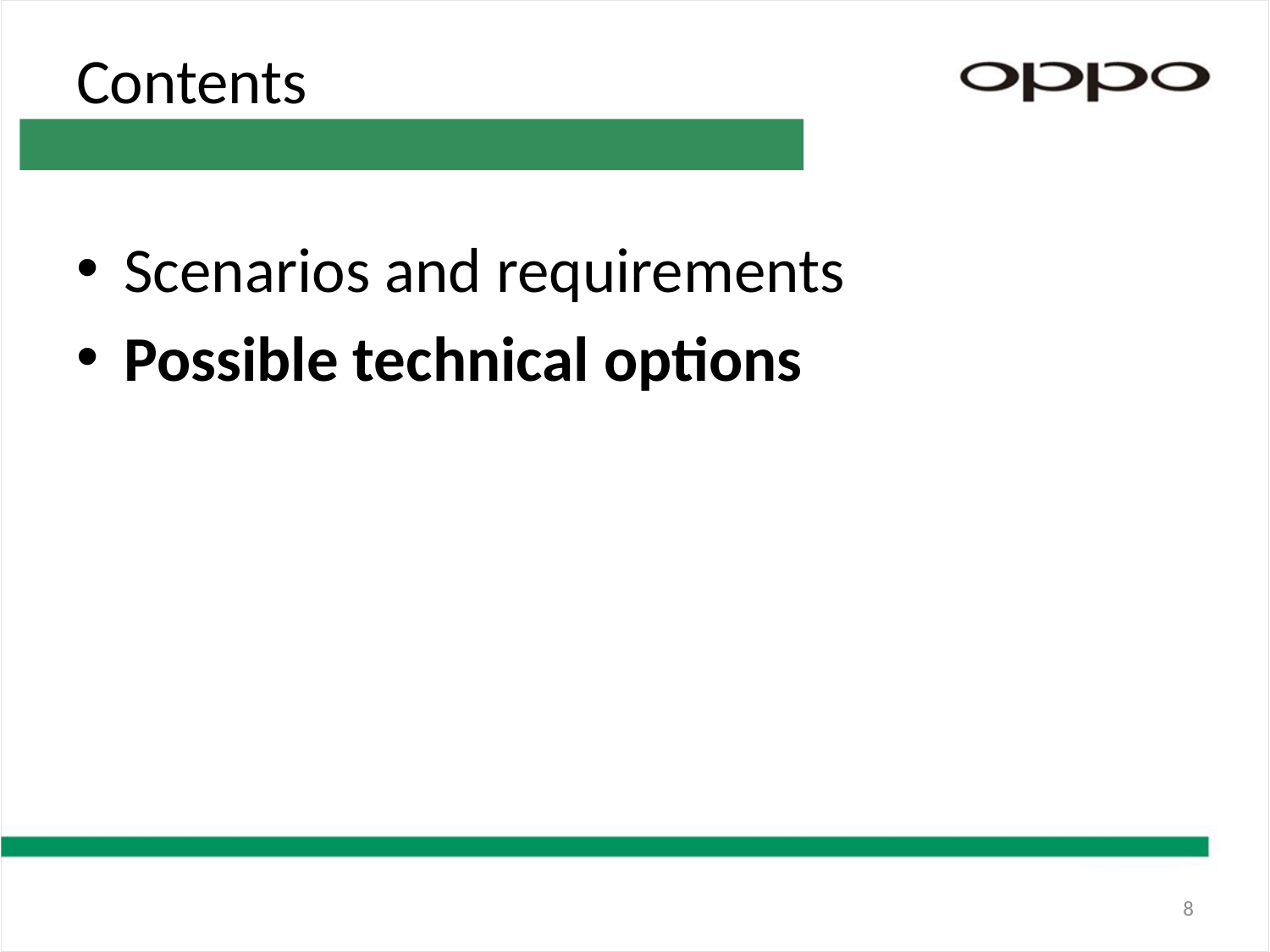

# Contents
Scenarios and requirements
Possible technical options
8